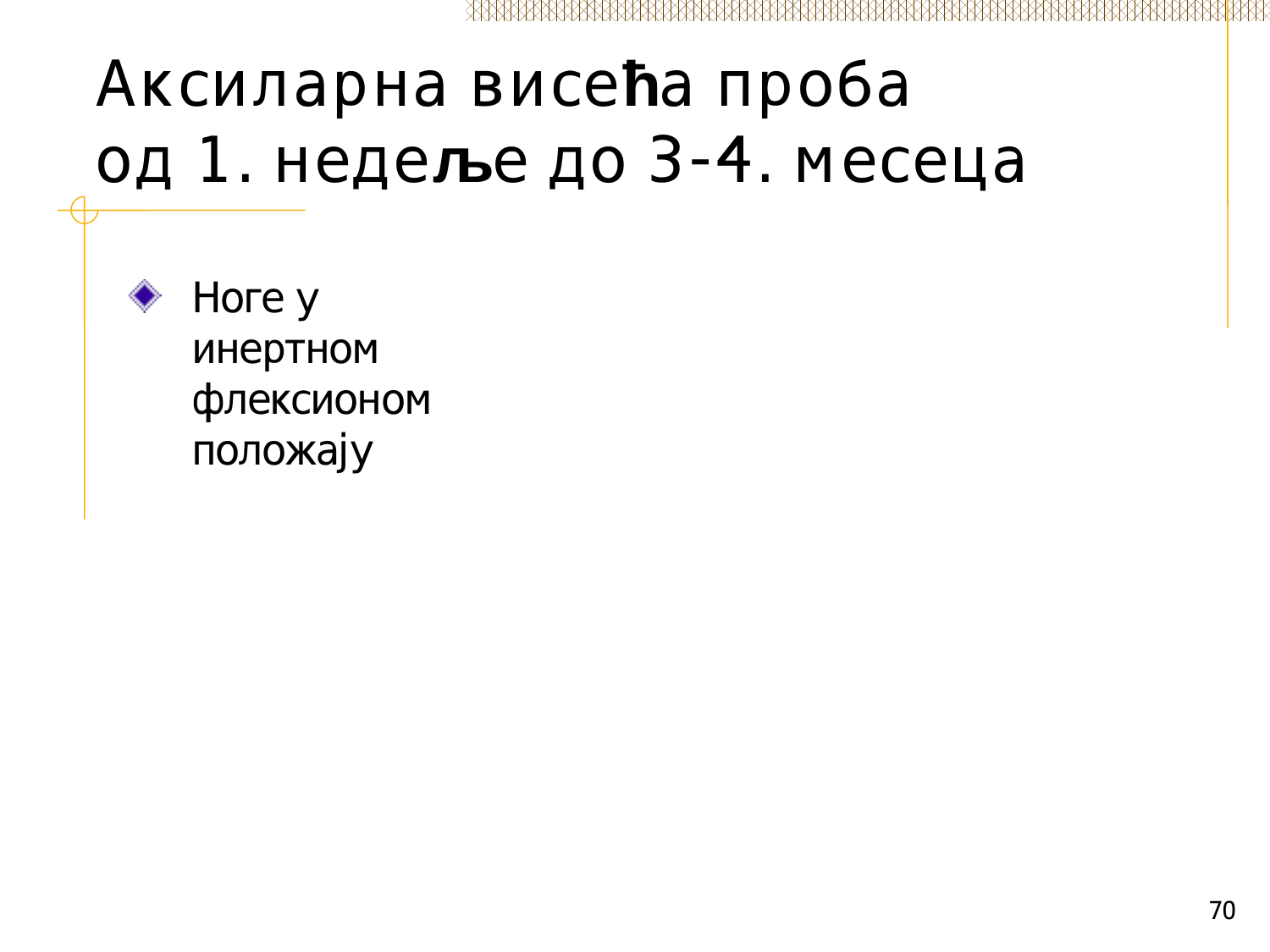

# Аксиларна висећа проба од 1. недеље до 3-4. месеца
Ноге у инертном флексионом положају

70